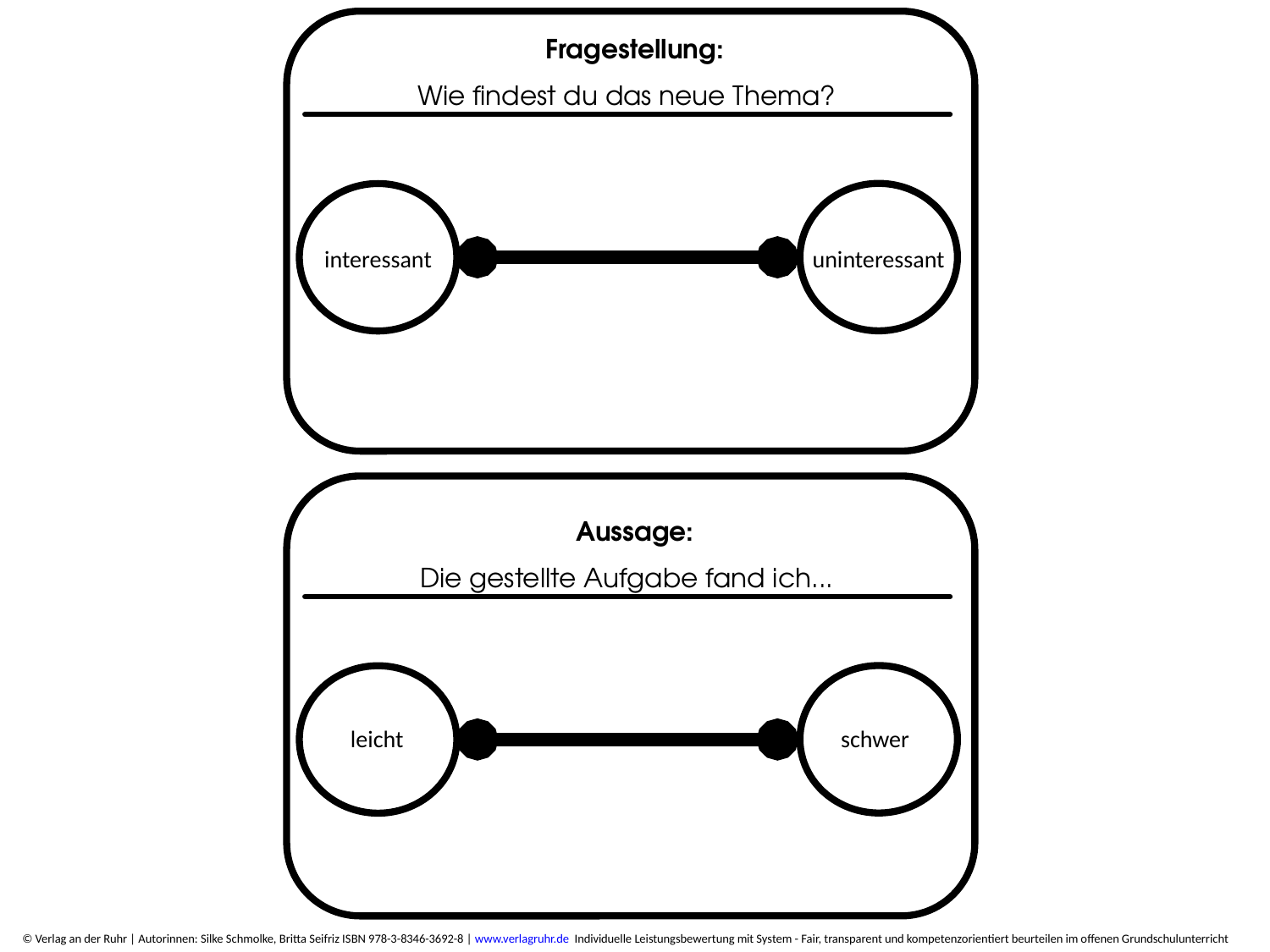

Fragestellung:

interessant
uninteressant
Wie findest du das neue Thema?

Aussage:
Die gestellte Aufgabe fand ich...

leicht
schwer